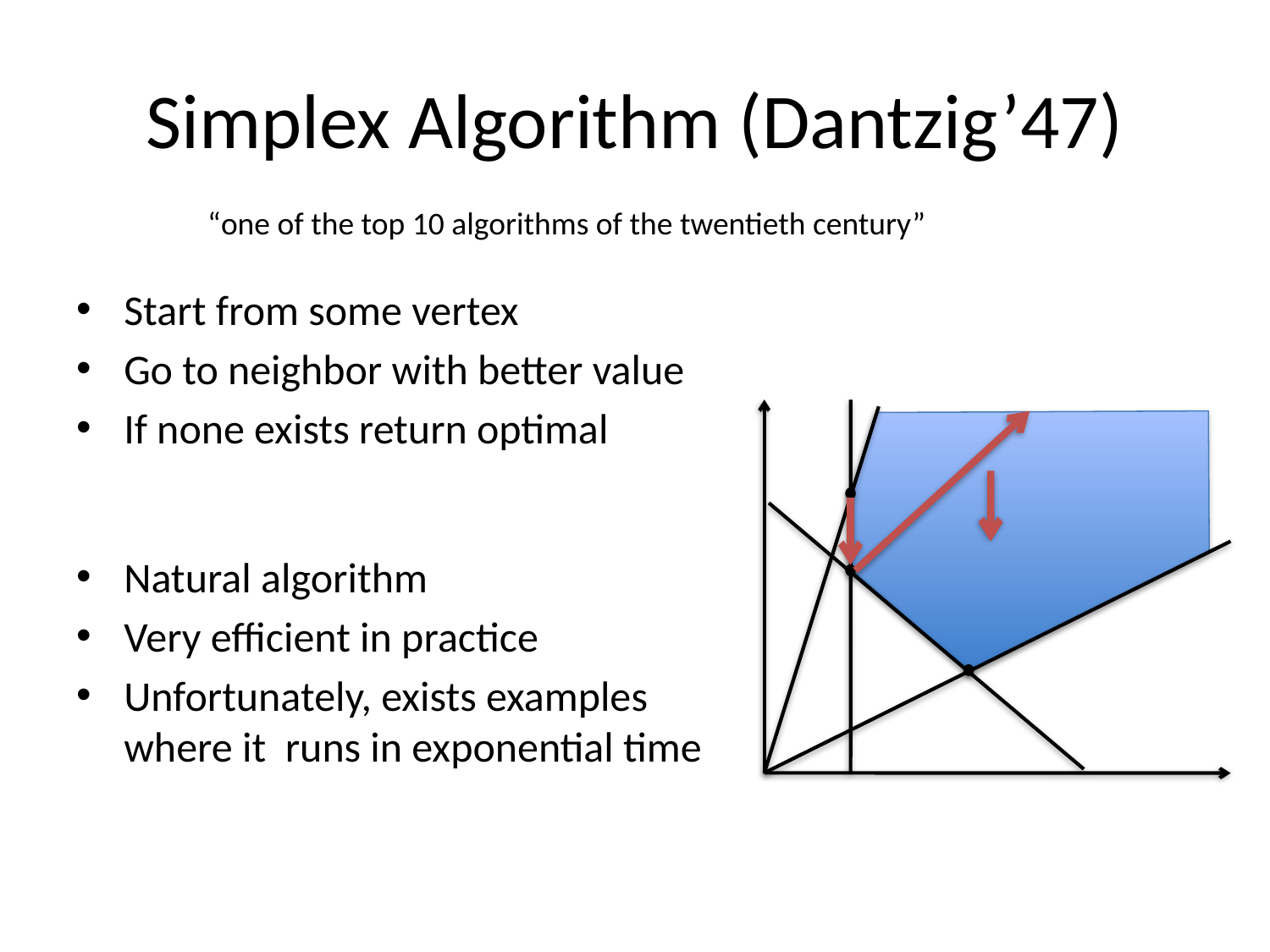

# Simplex Algorithm (Dantzig’47)
“one of the top 10 algorithms of the twentieth century”
Start from some vertex
Go to neighbor with better value
If none exists return optimal

Natural algorithm
Very efficient in practice
Unfortunately, exists examples where it  runs in exponential time